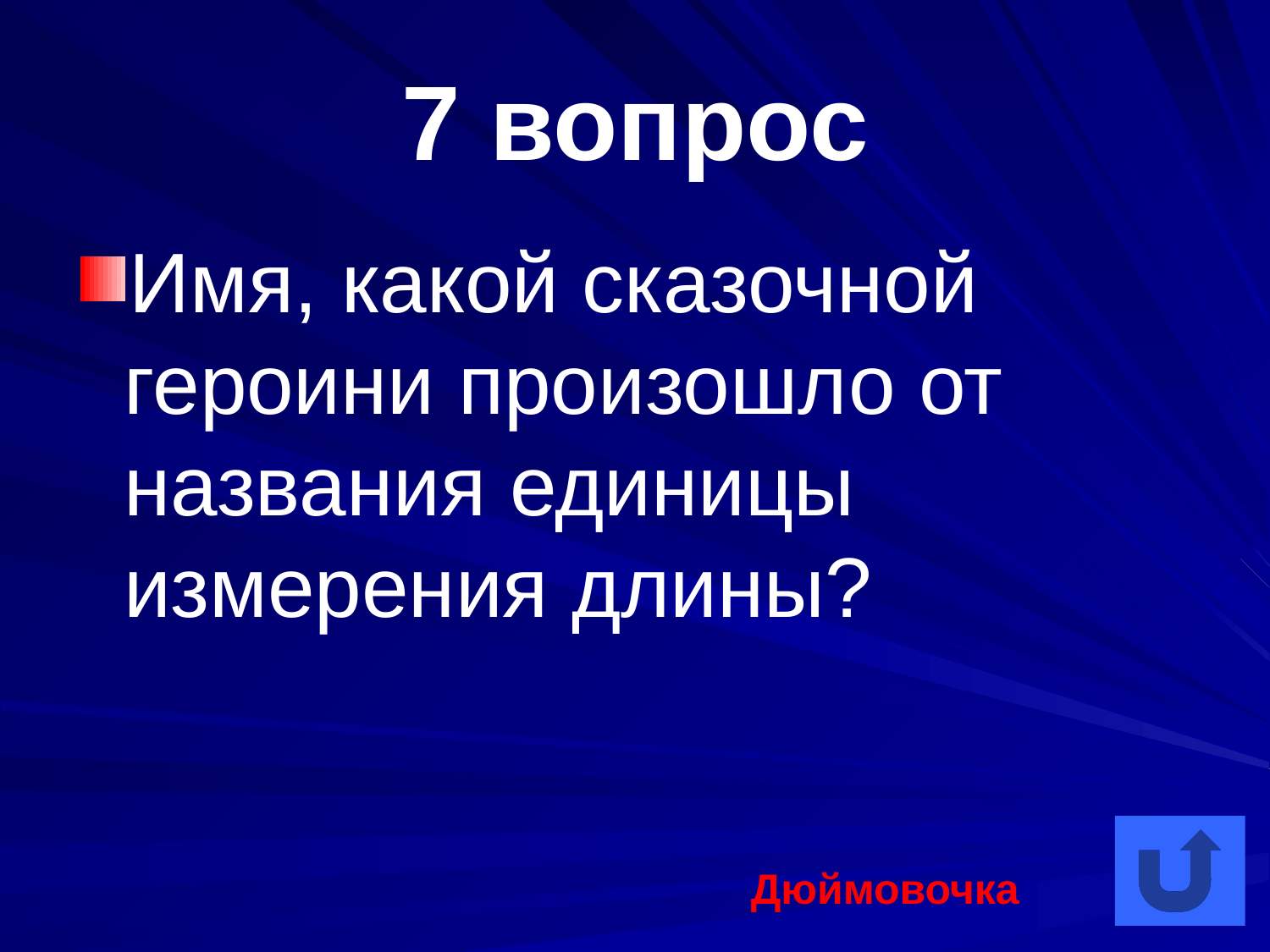

# 7 вопрос
Имя, какой сказочной героини произошло от названия единицы измерения длины?

Дюймовочка